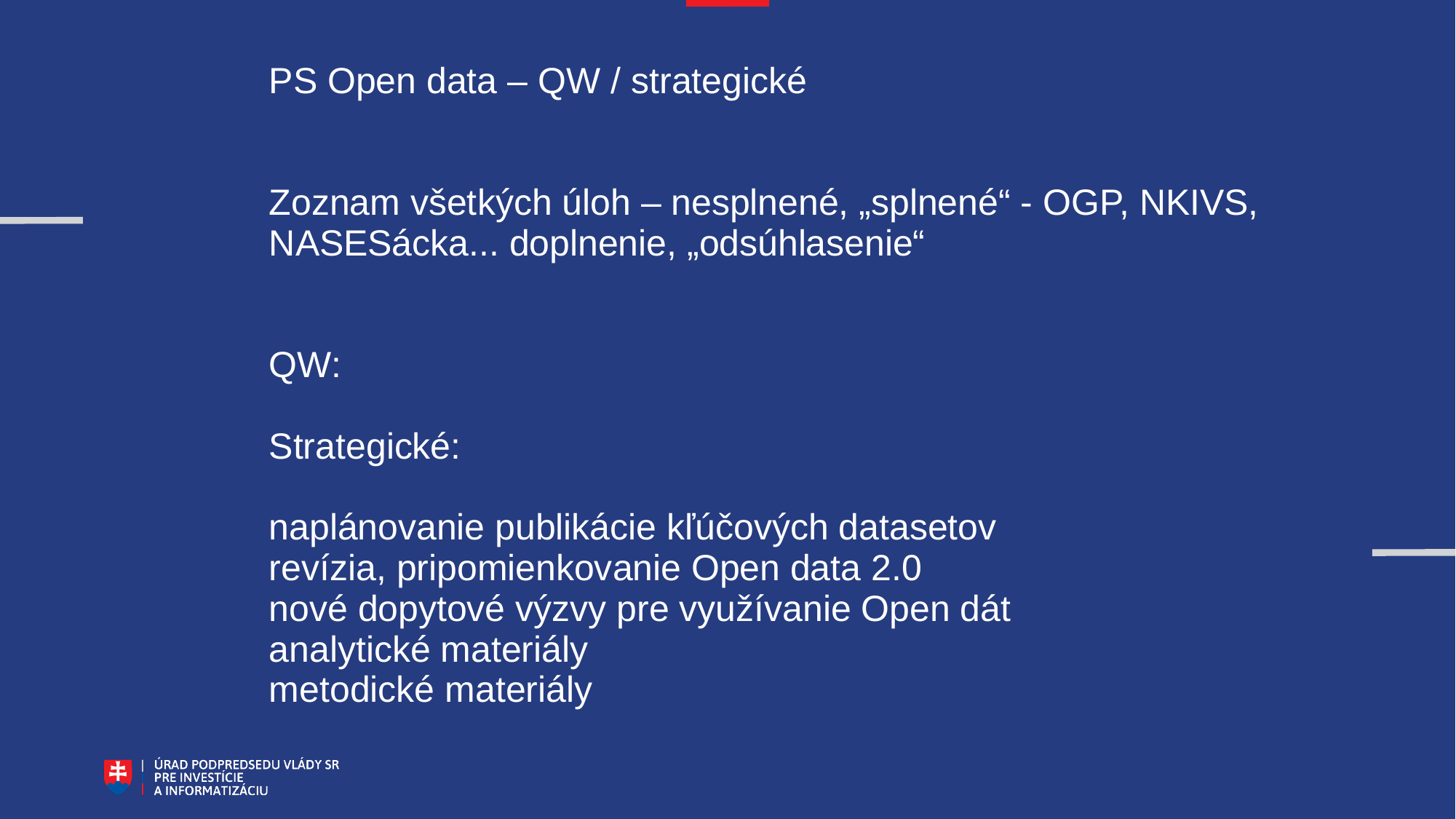

PS Open data – QW / strategické

Zoznam všetkých úloh – nesplnené, „splnené“ - OGP, NKIVS, NASESácka... doplnenie, „odsúhlasenie“

QW:

Strategické:

naplánovanie publikácie kľúčových datasetov
revízia, pripomienkovanie Open data 2.0
nové dopytové výzvy pre využívanie Open dát
analytické materiály
metodické materiály
Oblasť s najväčšou pridanou hodnotou:
Len krajina, ktorá dokonale pozná a efektívne riadi svoje dáta,
vie zjednodušiť život svojich občanov